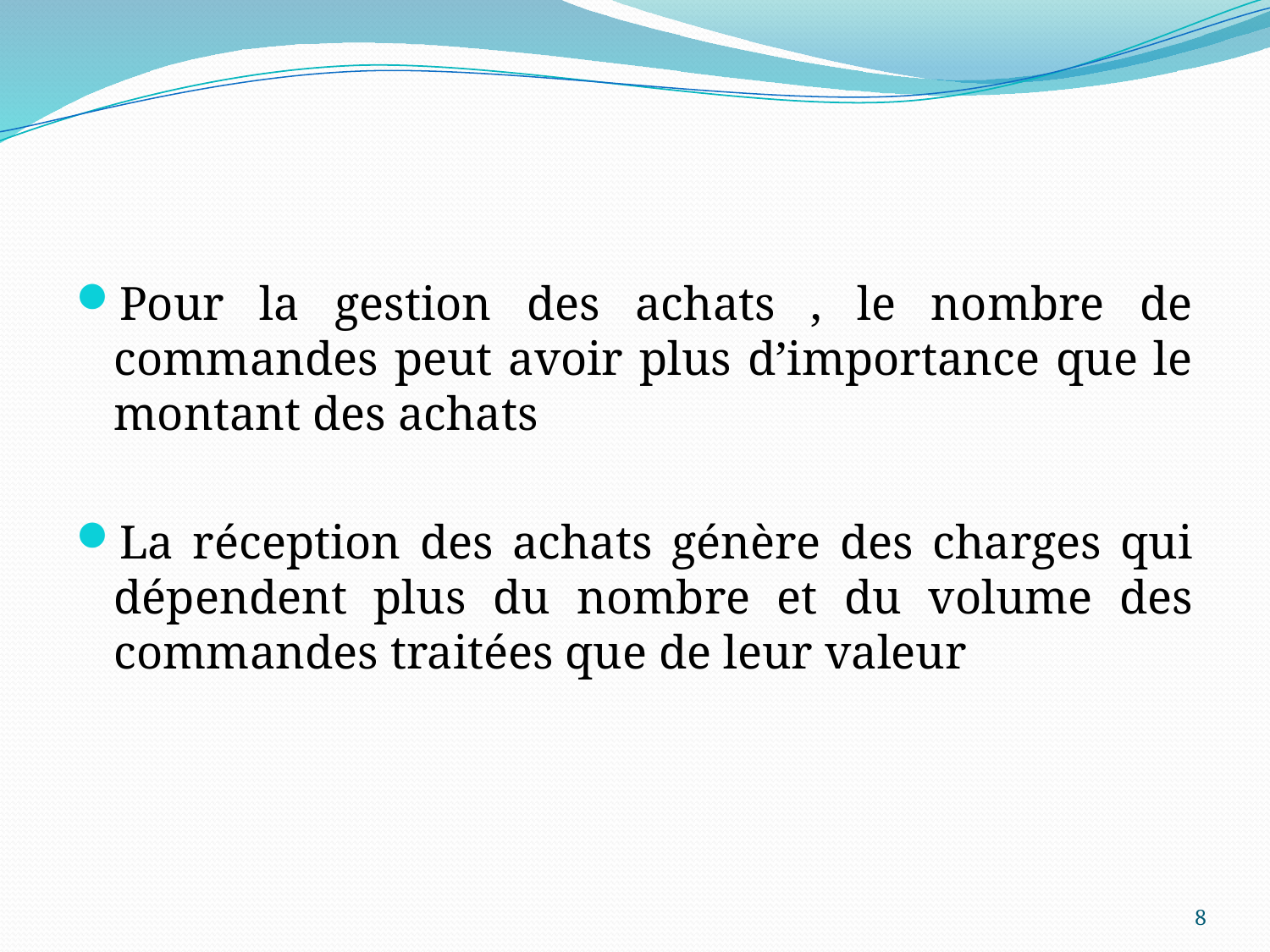

#
Pour la gestion des achats , le nombre de commandes peut avoir plus d’importance que le montant des achats

La réception des achats génère des charges qui dépendent plus du nombre et du volume des commandes traitées que de leur valeur

8